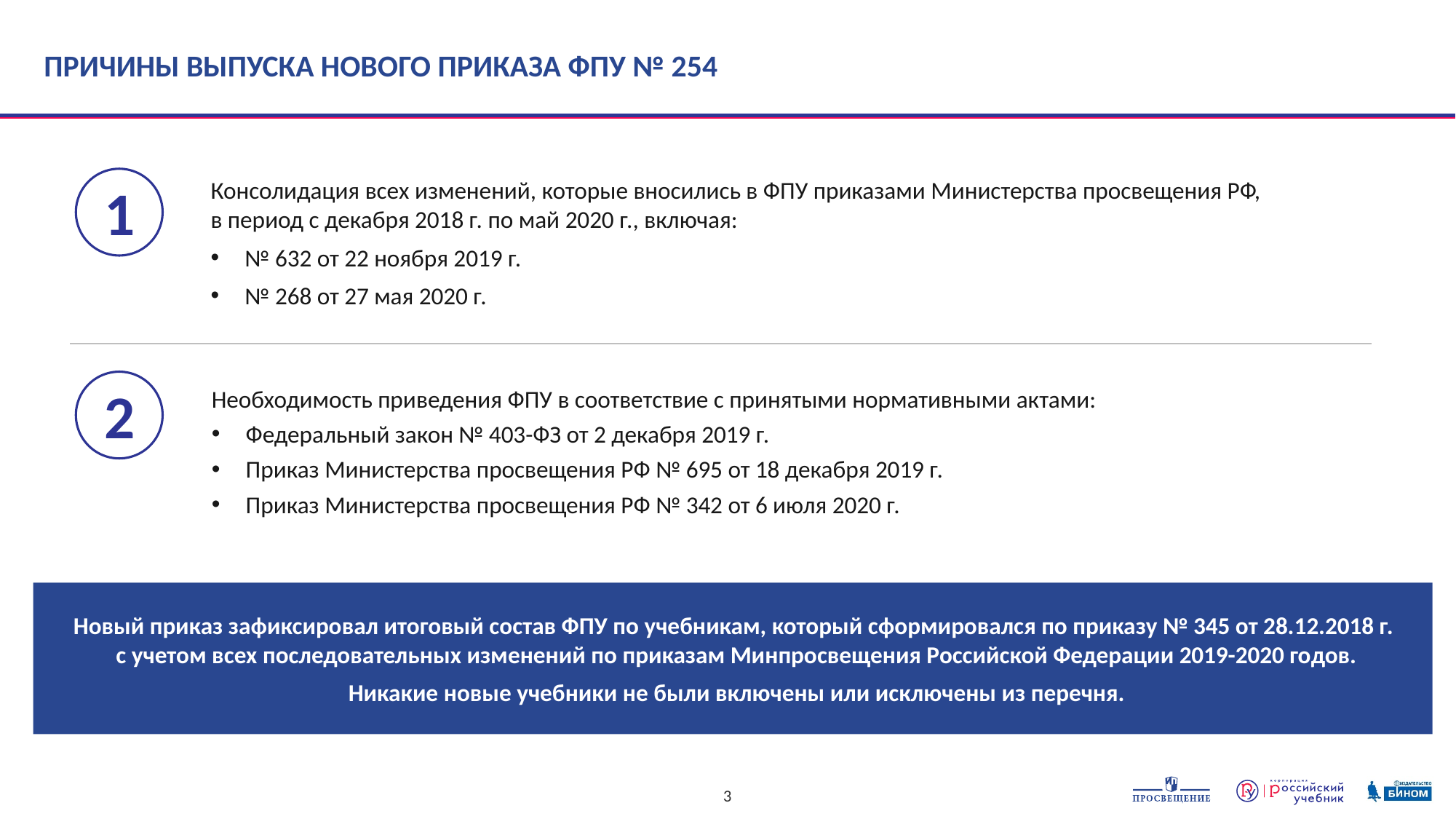

ПРИЧИНЫ ВЫПУСКА НОВОГО ПРИКАЗА ФПУ № 254

1
Консолидация всех изменений, которые вносились в ФПУ приказами Министерства просвещения РФ,  в период с декабря 2018 г. по май 2020 г., включая:
№ 632 от 22 ноября 2019 г.
№ 268 от 27 мая 2020 г.

2
Необходимость приведения ФПУ в соответствие с принятыми нормативными актами:
Федеральный закон № 403-ФЗ от 2 декабря 2019 г.
Приказ Министерства просвещения РФ № 695 от 18 декабря 2019 г.
Приказ Министерства просвещения РФ № 342 от 6 июля 2020 г.
Новый приказ зафиксировал итоговый состав ФПУ по учебникам, который сформировался по приказу № 345 от 28.12.2018 г.
с учетом всех последовательных изменений по приказам Минпросвещения Российской Федерации 2019-2020 годов.
Никакие новые учебники не были включены или исключены из перечня.